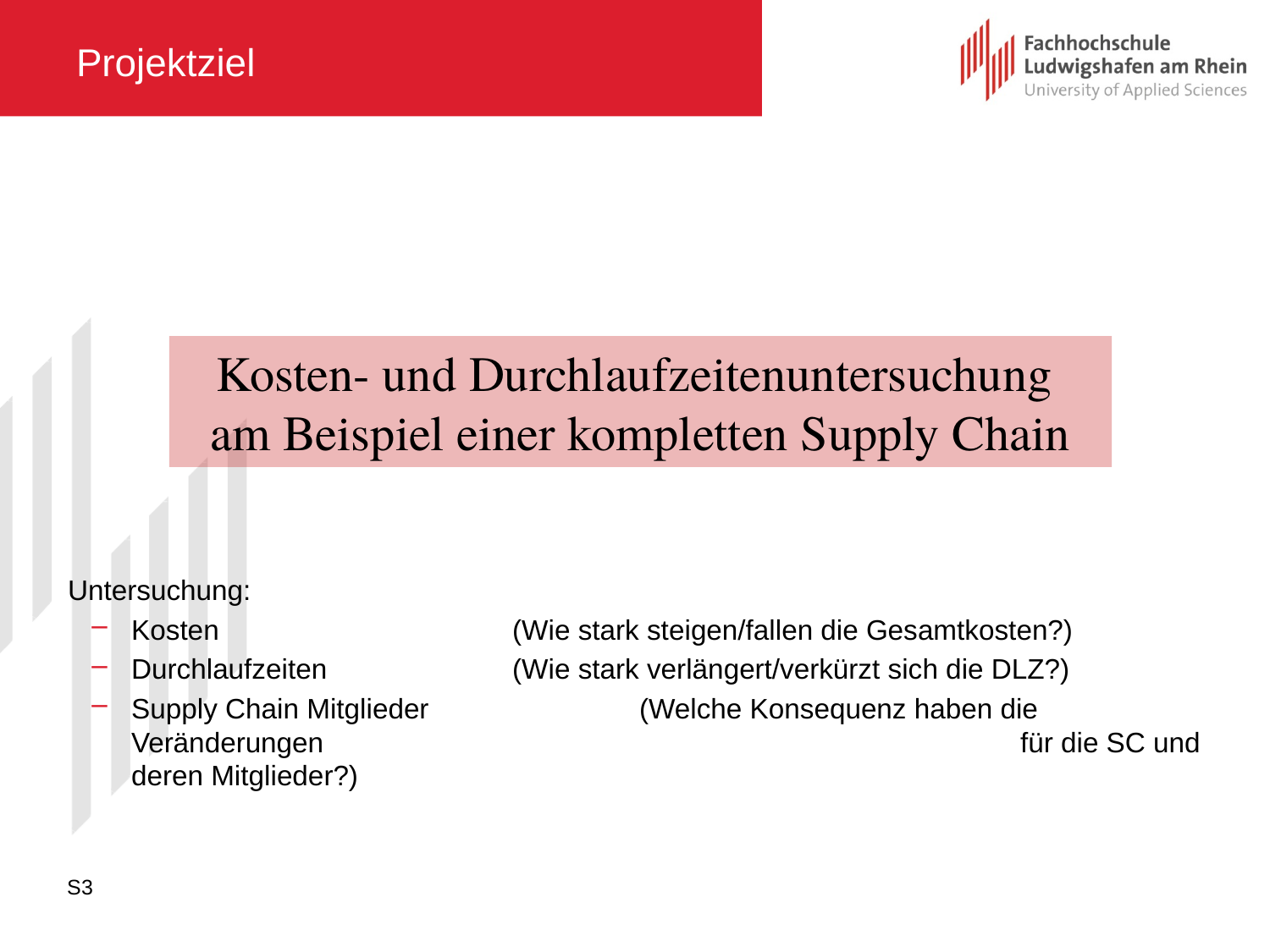

# Projektziel
Kosten- und Durchlaufzeitenuntersuchung
am Beispiel einer kompletten Supply Chain
Untersuchung:
Kosten			(Wie stark steigen/fallen die Gesamtkosten?)
Durchlaufzeiten		(Wie stark verlängert/verkürzt sich die DLZ?)
Supply Chain Mitglieder		(Welche Konsequenz haben die Veränderungen 						für die SC und deren Mitglieder?)
S3